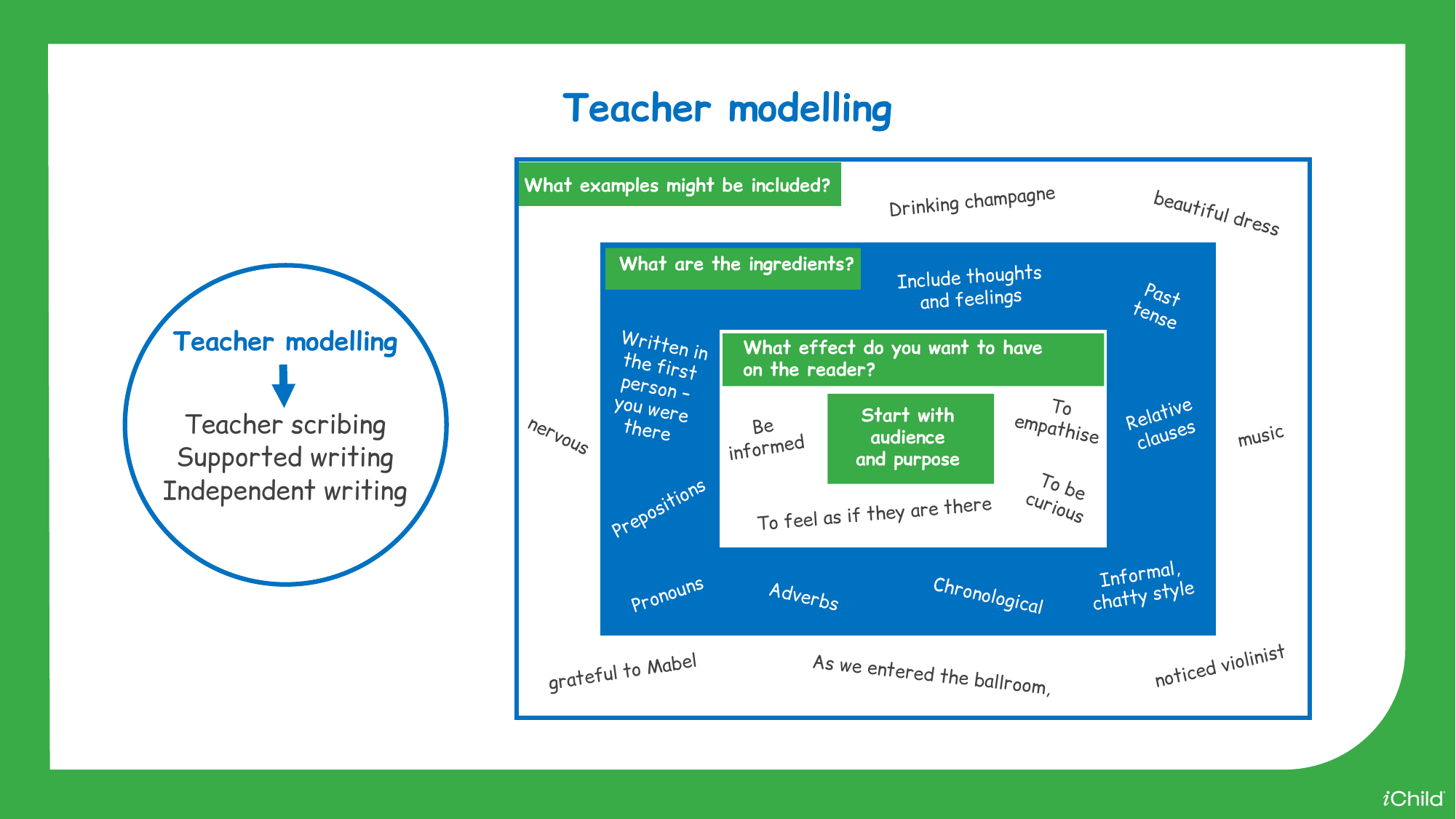

Teacher modelling

What examples might be included?
Drinking champagne
beautiful dress
music
nervous
noticed violinist
grateful to Mabel
As we entered the ballroom,

What are the ingredients?

Include thoughts
and feelings
Past
tense
Written in the first person – you were there
Relative clauses
Prepositions
Informal,
chatty style
Pronouns
Chronological
Adverbs

Teacher modelling
Teacher scribing
Supported writing
Independent writing

What effect do you want to have on the reader?

To
empathise
Be informed
To be
curious
To feel as if they are there

Start with audience and purpose